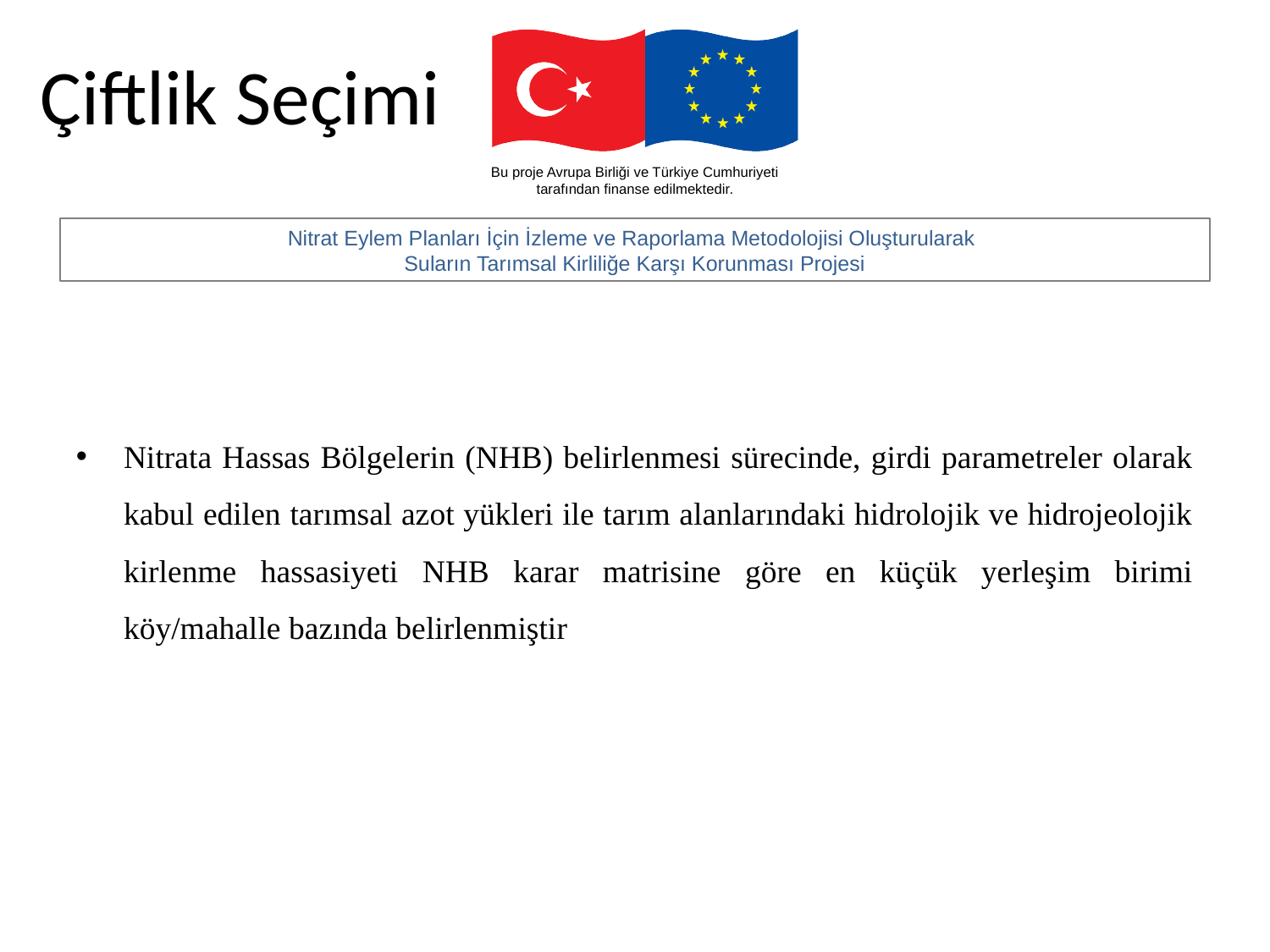

# Çiftlik Seçimi
Nitrata Hassas Bölgelerin (NHB) belirlenmesi sürecinde, girdi parametreler olarak kabul edilen tarımsal azot yükleri ile tarım alanlarındaki hidrolojik ve hidrojeolojik kirlenme hassasiyeti NHB karar matrisine göre en küçük yerleşim birimi köy/mahalle bazında belirlenmiştir